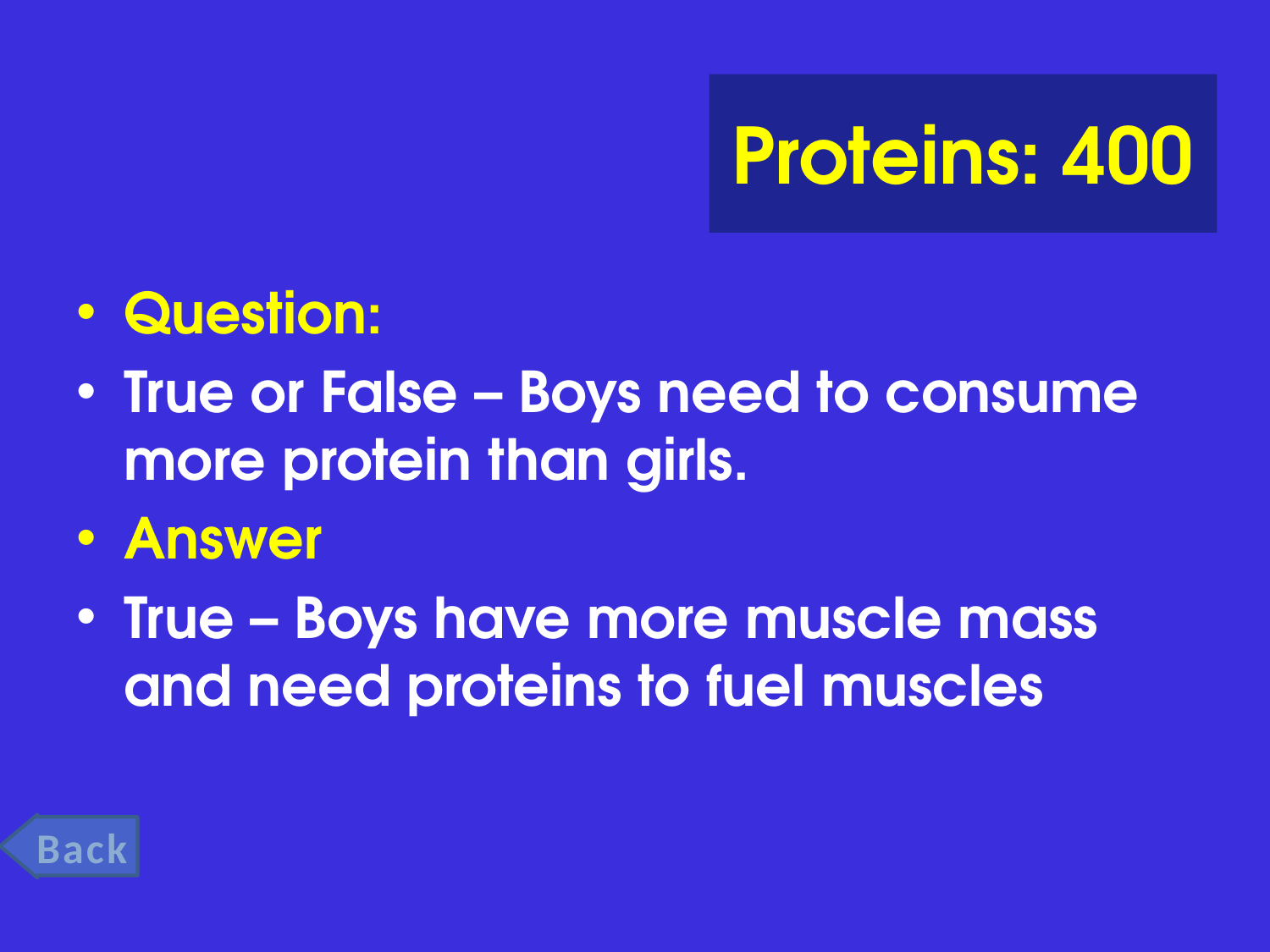

# Proteins: 400

Question:
True or False – Boys need to consume more protein than girls.
Answer
True – Boys have more muscle mass and need proteins to fuel muscles

Back